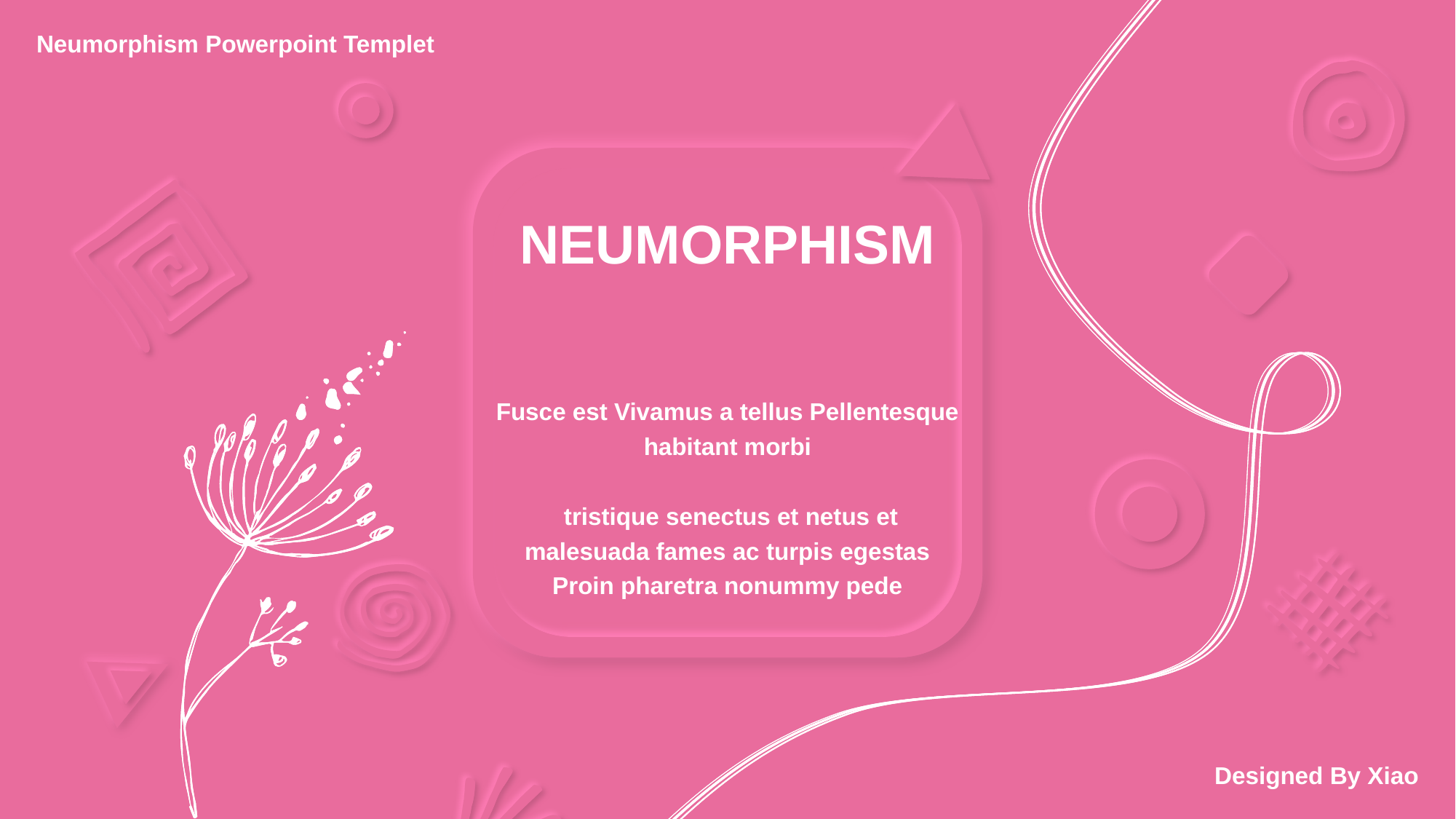

Neumorphism Powerpoint Templet

NEUMORPHISM

Fusce est Vivamus a tellus Pellentesque habitant morbi

 tristique senectus et netus et malesuada fames ac turpis egestas Proin pharetra nonummy pede

Designed By Xiao